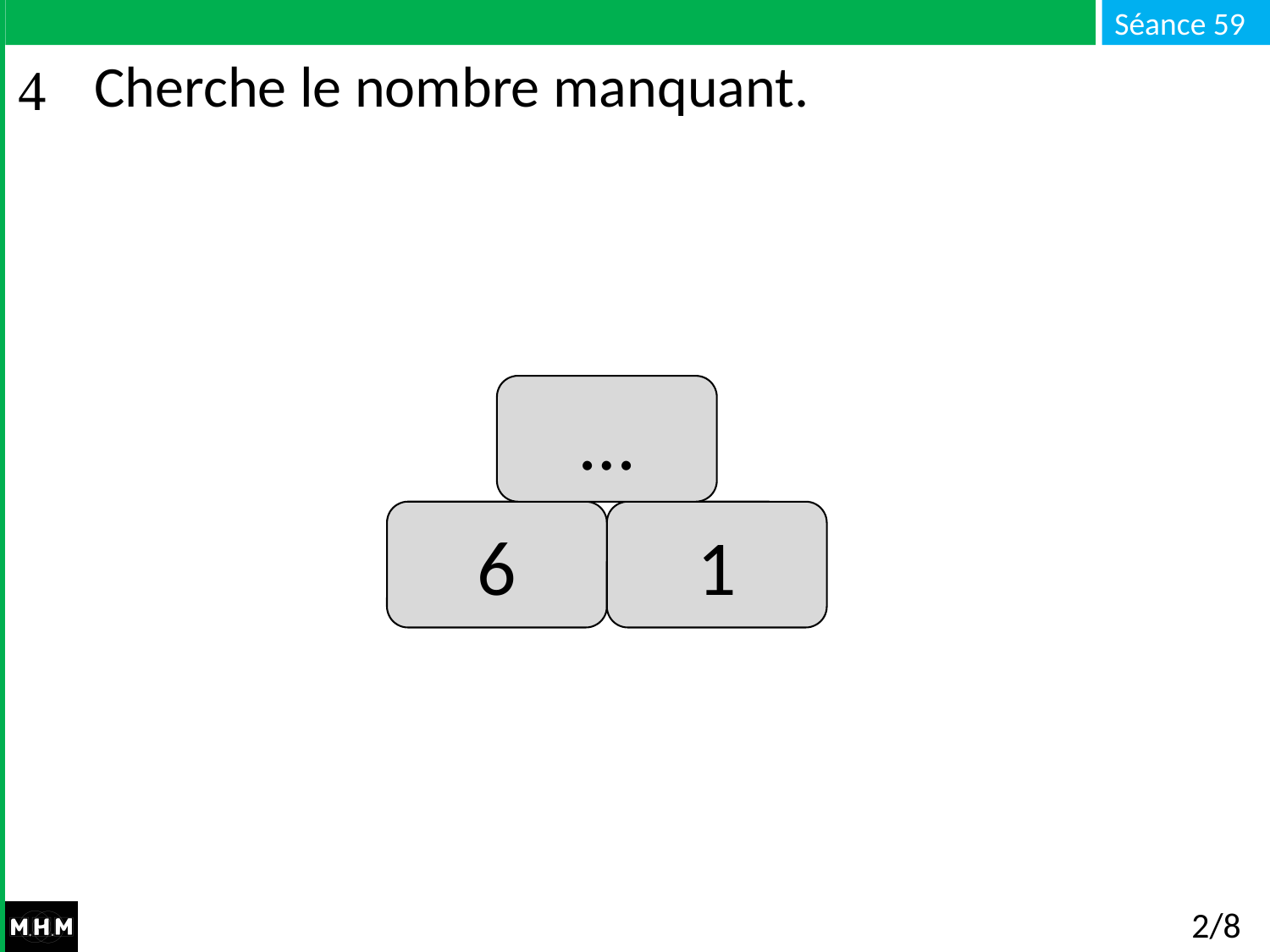

# Cherche le nombre manquant.
…
1
6
2/8